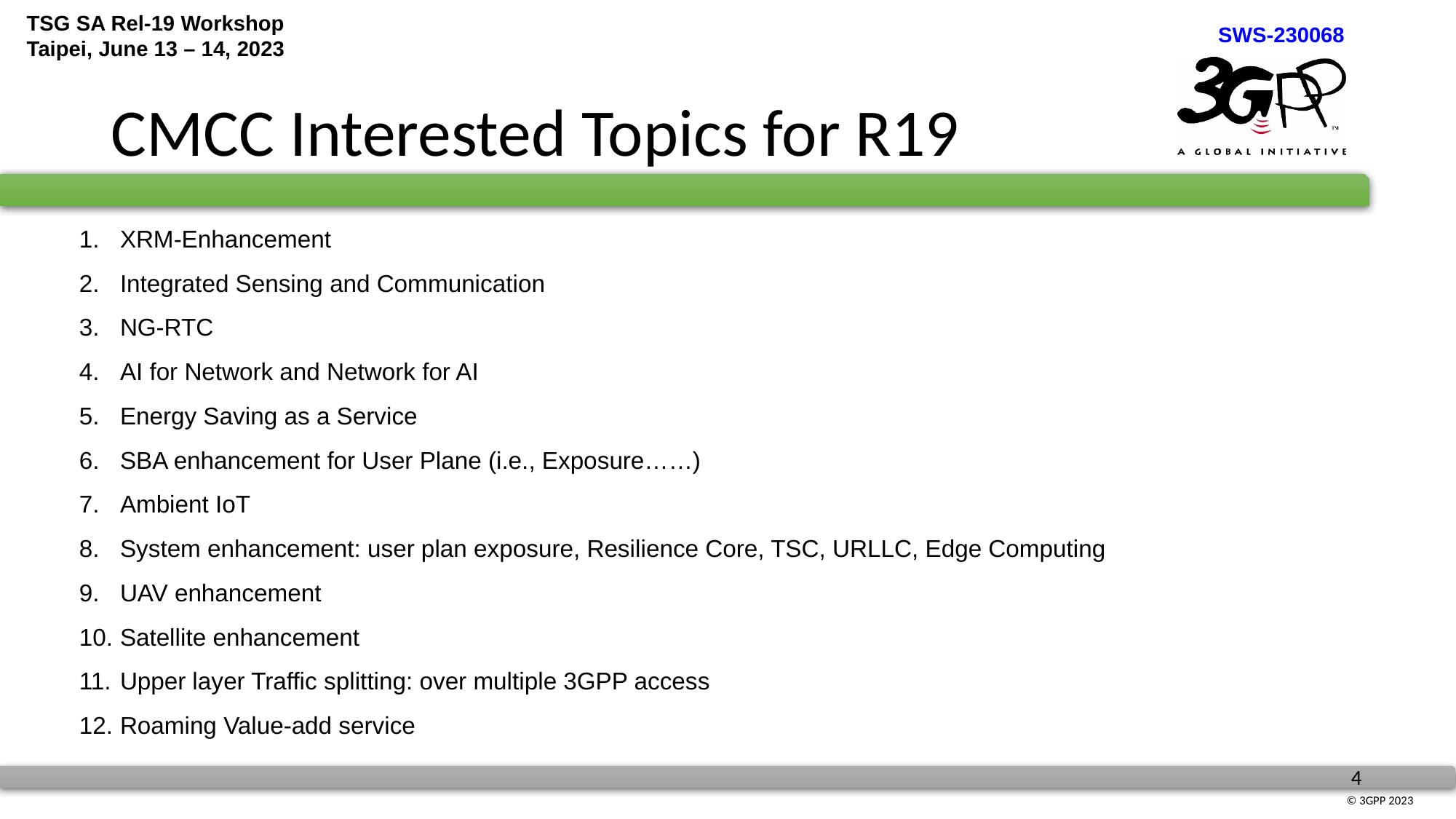

# CMCC Interested Topics for R19
XRM-Enhancement
Integrated Sensing and Communication
NG-RTC
AI for Network and Network for AI
Energy Saving as a Service
SBA enhancement for User Plane (i.e., Exposure……)
Ambient IoT
System enhancement: user plan exposure, Resilience Core, TSC, URLLC, Edge Computing
UAV enhancement
Satellite enhancement
Upper layer Traffic splitting: over multiple 3GPP access
Roaming Value-add service